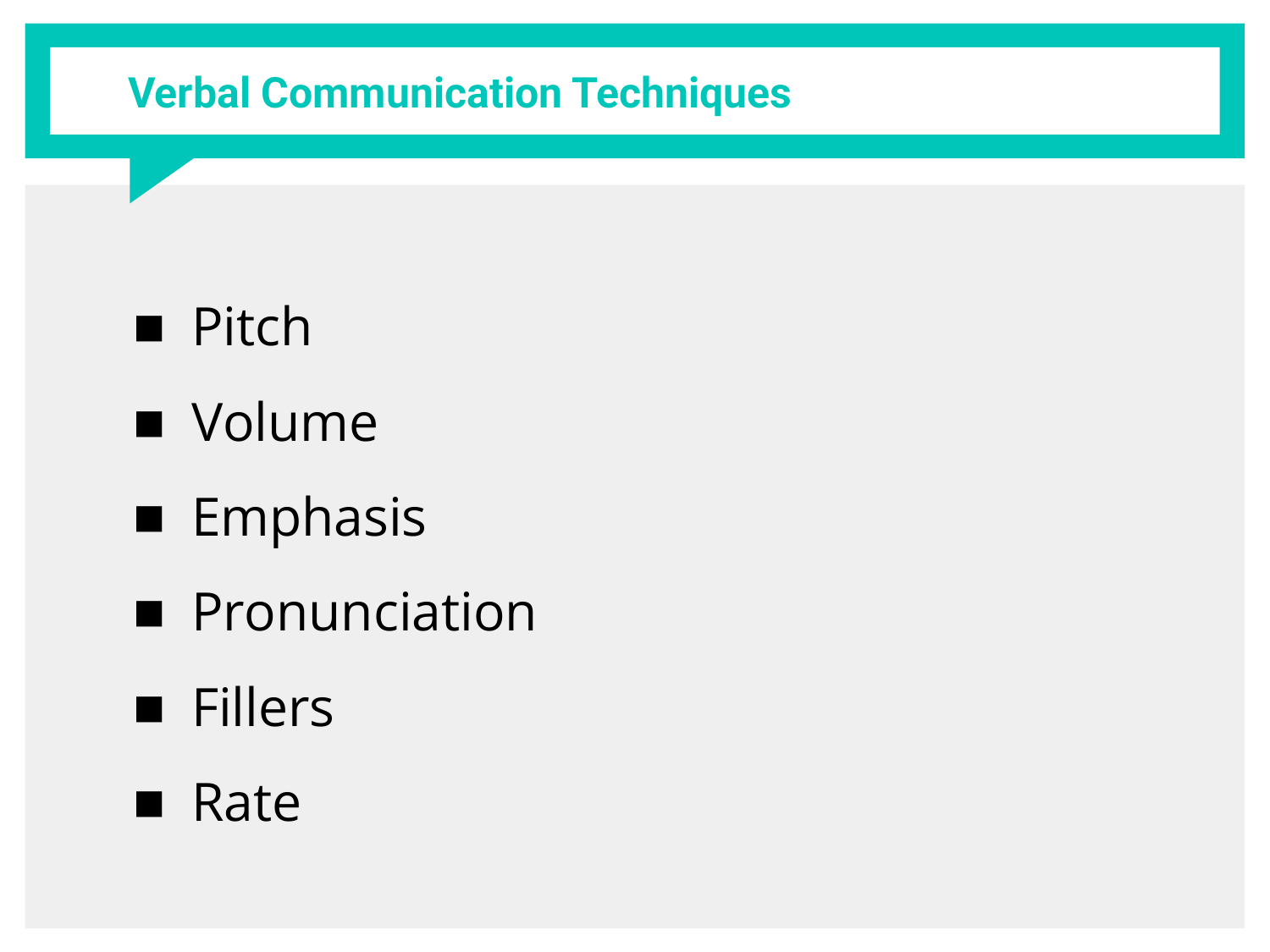

# Verbal Communication Techniques

Pitch
Volume
Emphasis
Pronunciation
Fillers
Rate